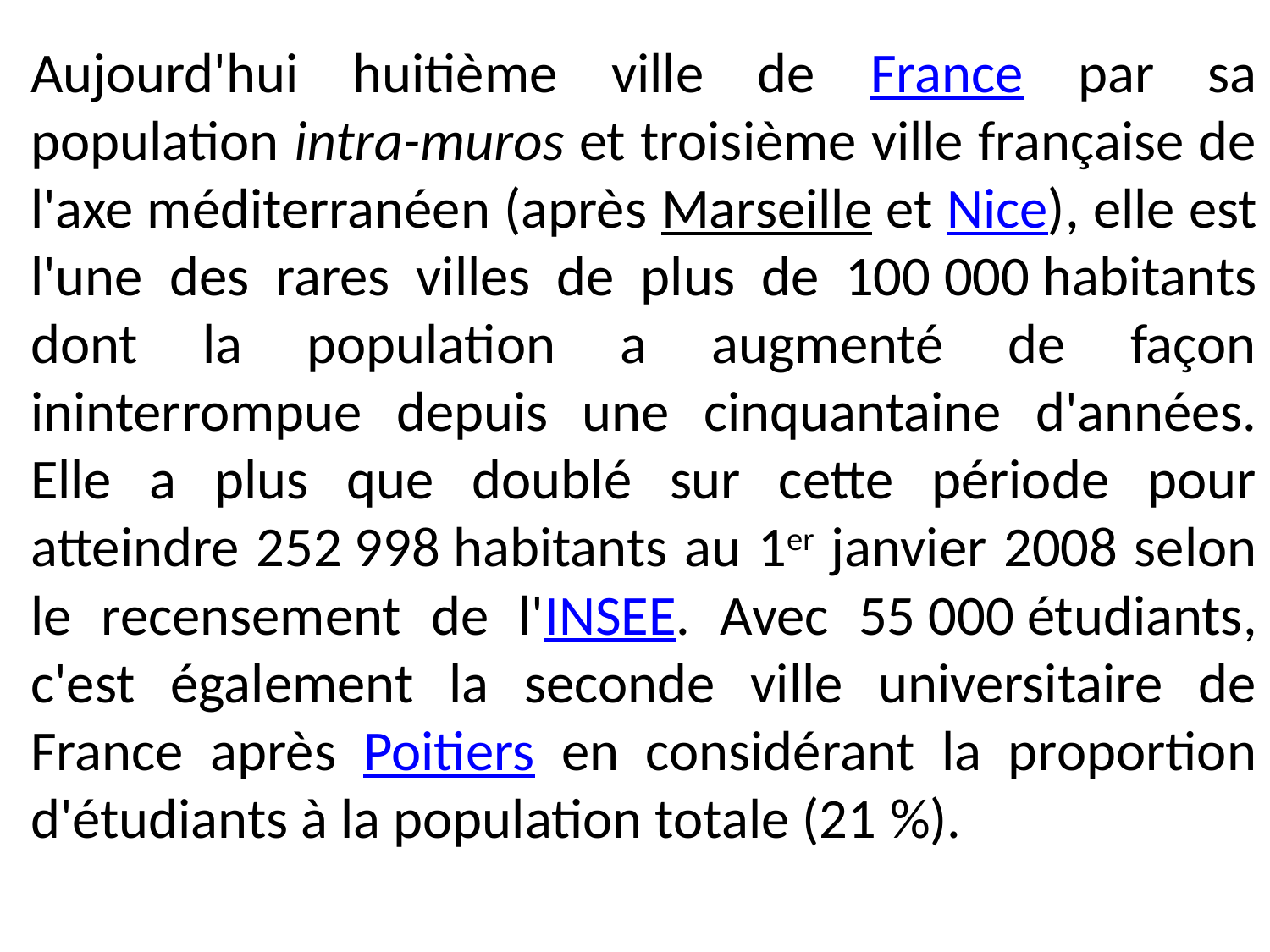

Aujourd'hui huitième ville de France par sa population intra-muros et troisième ville française de l'axe méditerranéen (après Marseille et Nice), elle est l'une des rares villes de plus de 100 000 habitants dont la population a augmenté de façon ininterrompue depuis une cinquantaine d'années. Elle a plus que doublé sur cette période pour atteindre 252 998 habitants au 1er janvier 2008 selon le recensement de l'INSEE. Avec 55 000 étudiants, c'est également la seconde ville universitaire de France après Poitiers en considérant la proportion d'étudiants à la population totale (21 %).